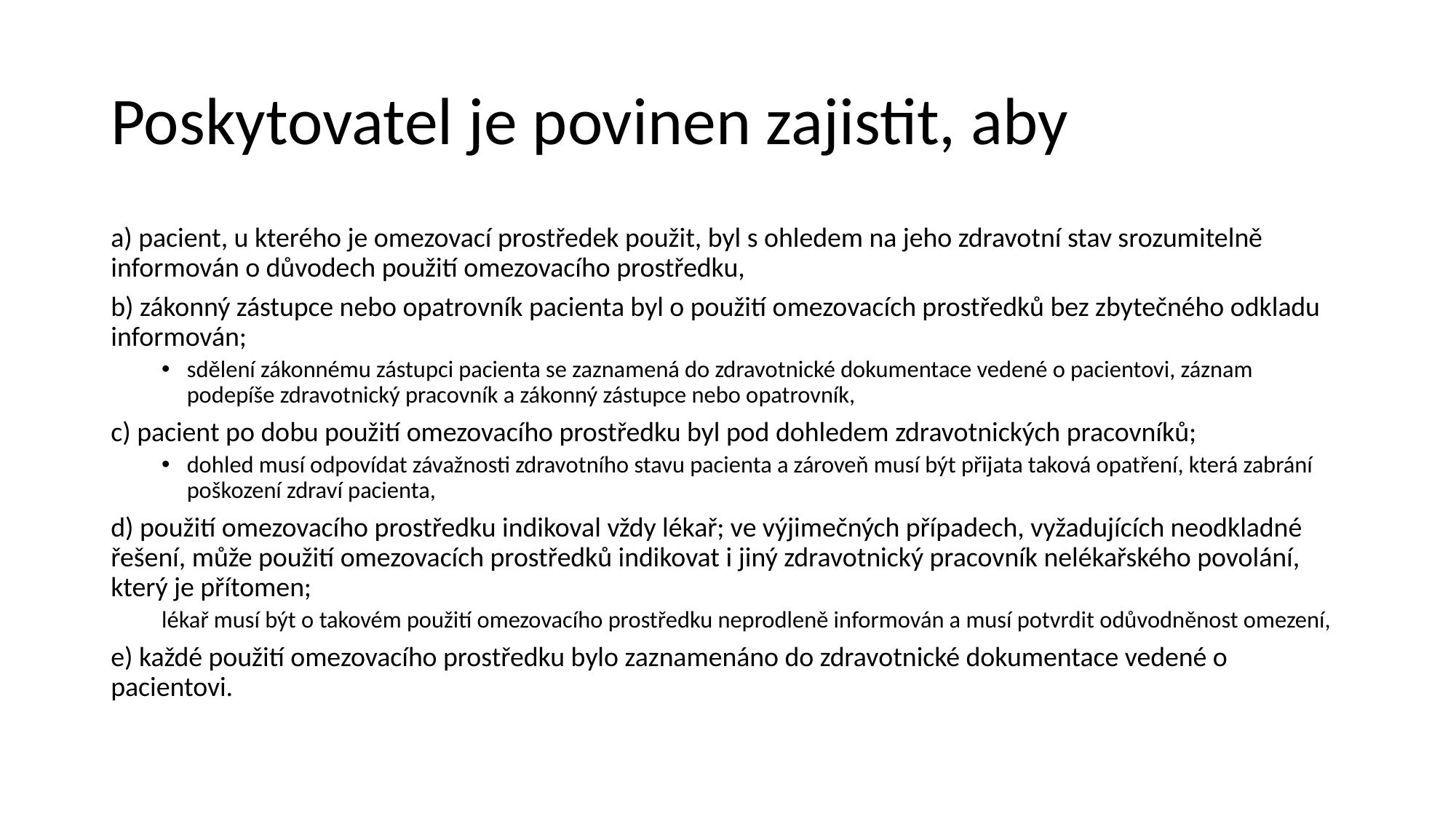

# Poskytovatel je povinen zajistit, aby
a) pacient, u kterého je omezovací prostředek použit, byl s ohledem na jeho zdravotní stav srozumitelně informován o důvodech použití omezovacího prostředku,
b) zákonný zástupce nebo opatrovník pacienta byl o použití omezovacích prostředků bez zbytečného odkladu informován;
sdělení zákonnému zástupci pacienta se zaznamená do zdravotnické dokumentace vedené o pacientovi, záznam podepíše zdravotnický pracovník a zákonný zástupce nebo opatrovník,
c) pacient po dobu použití omezovacího prostředku byl pod dohledem zdravotnických pracovníků;
dohled musí odpovídat závažnosti zdravotního stavu pacienta a zároveň musí být přijata taková opatření, která zabrání poškození zdraví pacienta,
d) použití omezovacího prostředku indikoval vždy lékař; ve výjimečných případech, vyžadujících neodkladné řešení, může použití omezovacích prostředků indikovat i jiný zdravotnický pracovník nelékařského povolání, který je přítomen;
	lékař musí být o takovém použití omezovacího prostředku neprodleně informován a musí potvrdit odůvodněnost omezení,
e) každé použití omezovacího prostředku bylo zaznamenáno do zdravotnické dokumentace vedené o pacientovi.